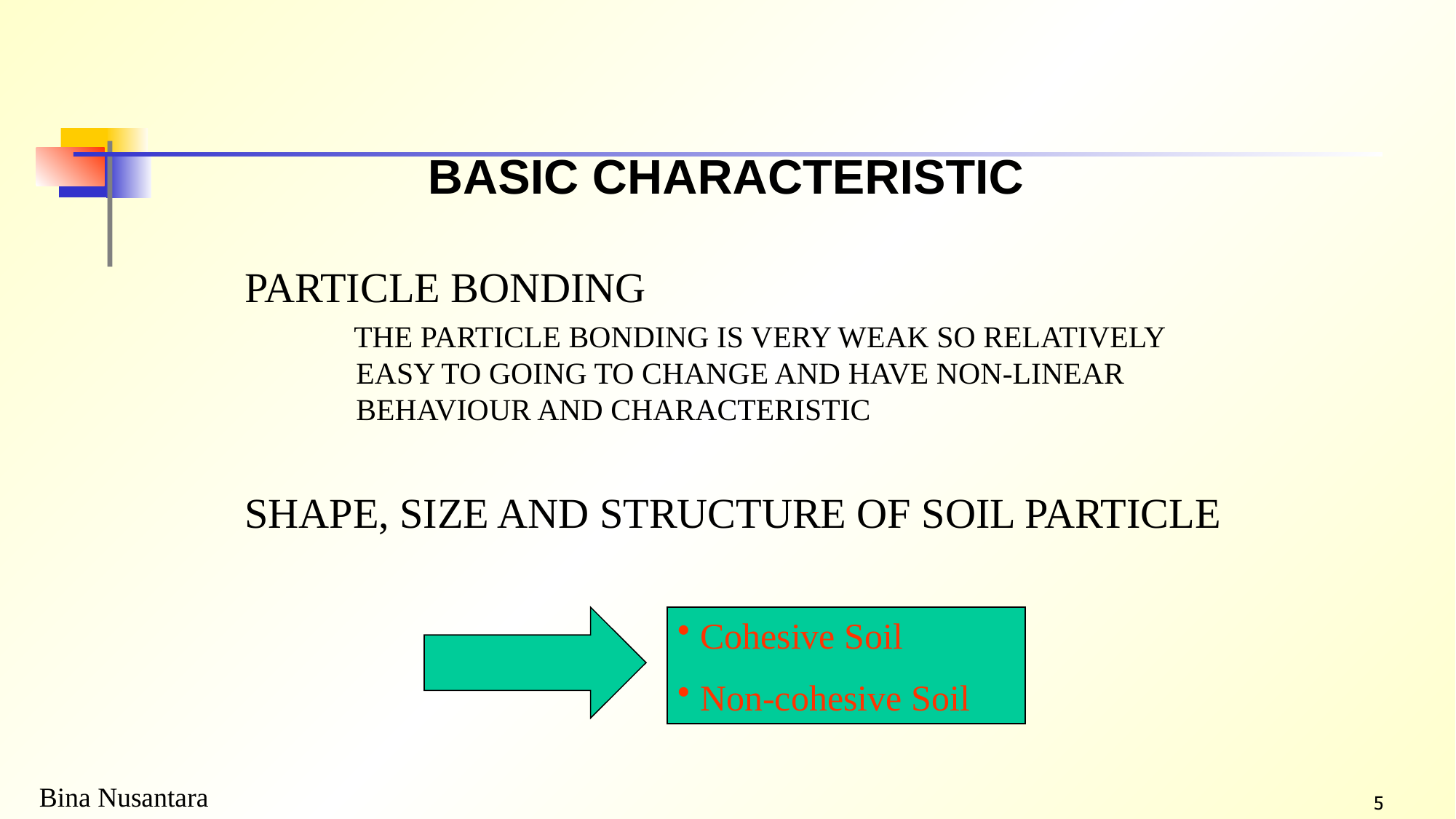

BASIC CHARACTERISTIC
PARTICLE BONDING
THE PARTICLE BONDING IS VERY WEAK SO RELATIVELY EASY TO GOING TO CHANGE AND HAVE NON-LINEAR BEHAVIOUR AND CHARACTERISTIC

SHAPE, SIZE AND STRUCTURE OF SOIL PARTICLE
 Cohesive Soil
 Non-cohesive Soil

Bina Nusantara